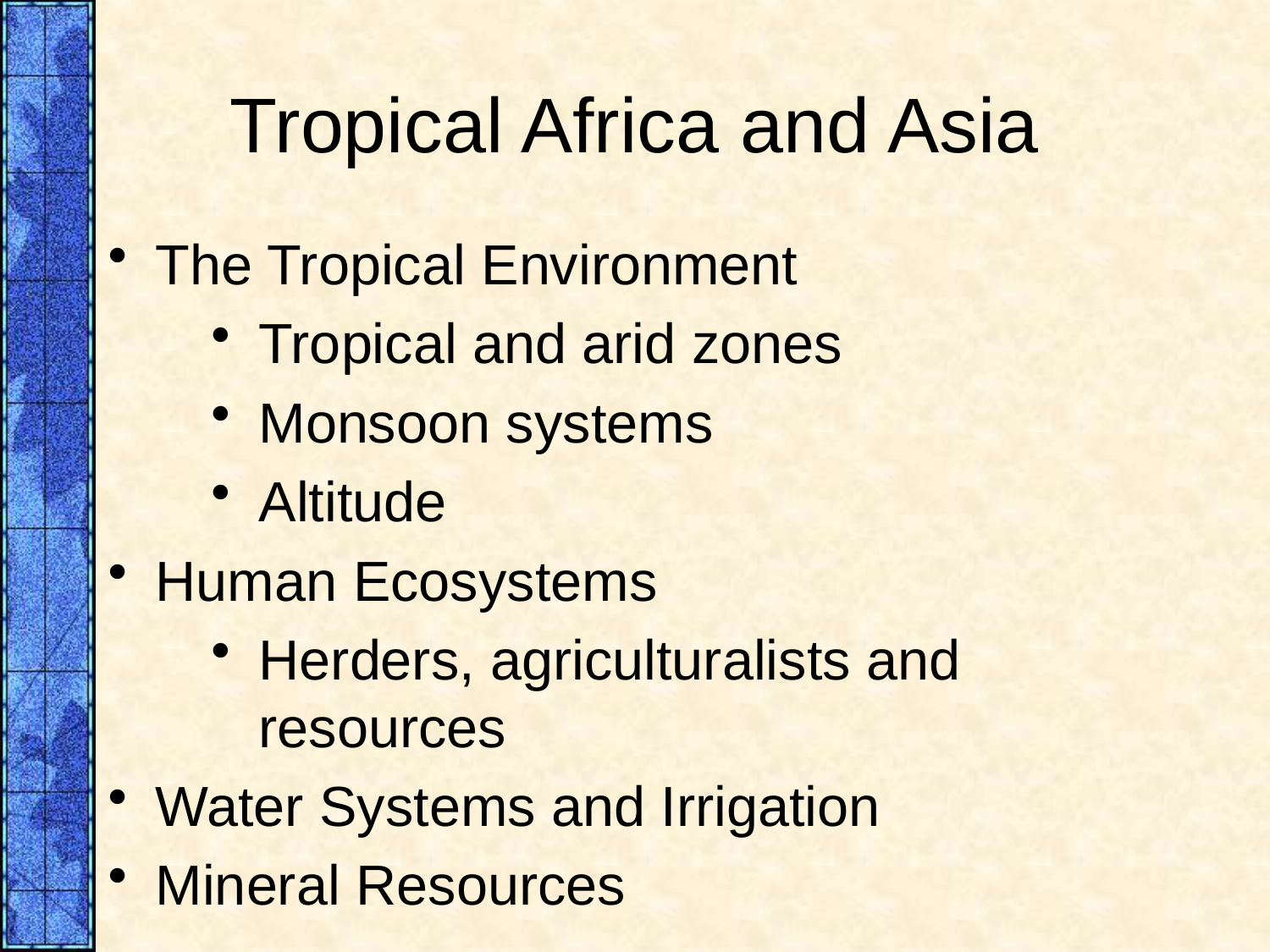

# Tropical Africa and Asia
The Tropical Environment
Tropical and arid zones
Monsoon systems
Altitude
Human Ecosystems
Herders, agriculturalists and resources
Water Systems and Irrigation
Mineral Resources